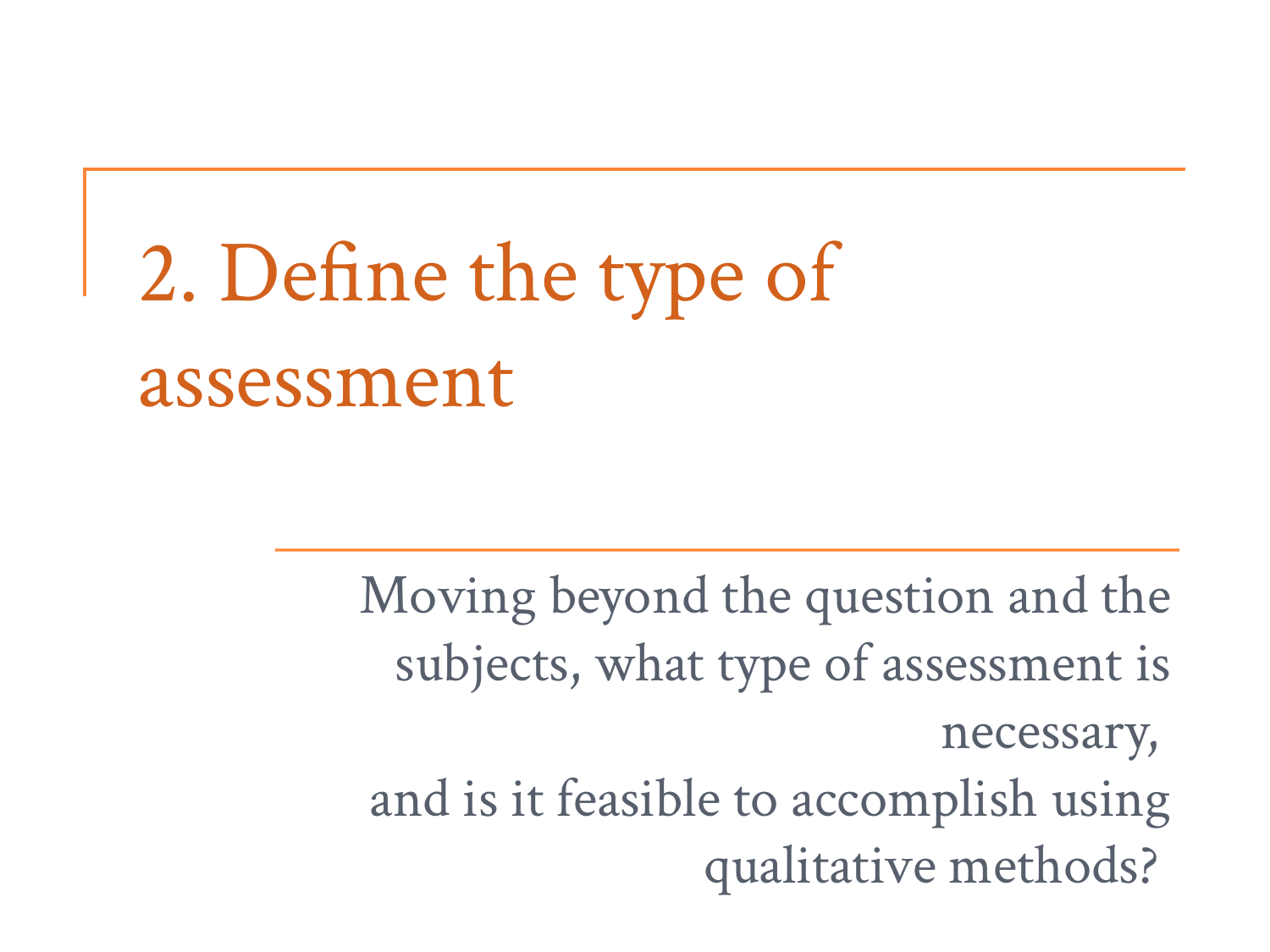

# 2. Define the type of assessment
Moving beyond the question and the subjects, what type of assessment is necessary,
and is it feasible to accomplish using qualitative methods?